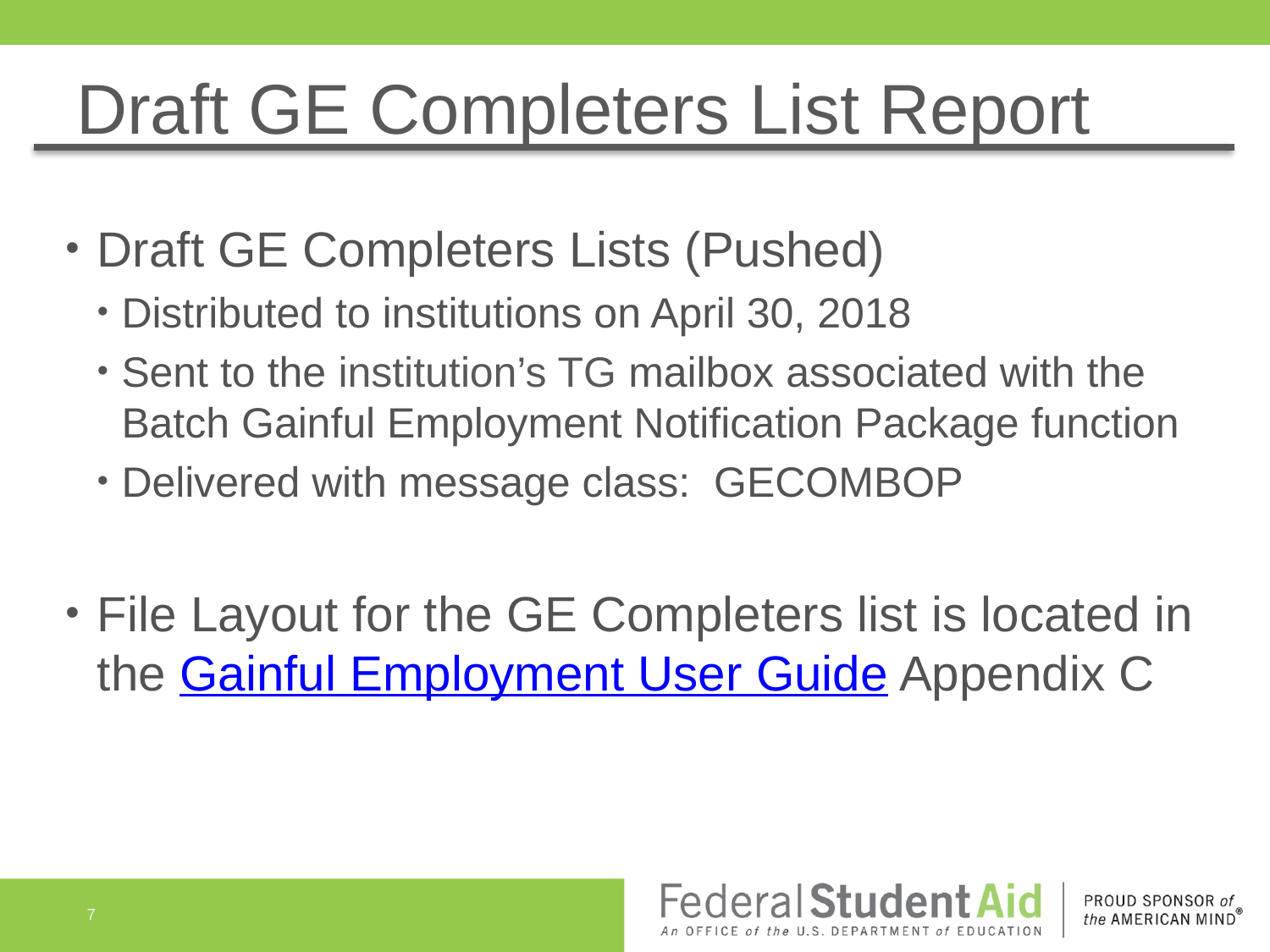

# Draft GE Completers List Report
Draft GE Completers Lists (Pushed)
Distributed to institutions on April 30, 2018
Sent to the institution’s TG mailbox associated with the Batch Gainful Employment Notification Package function
Delivered with message class:  GECOMBOP

File Layout for the GE Completers list is located in the Gainful Employment User Guide Appendix C

7